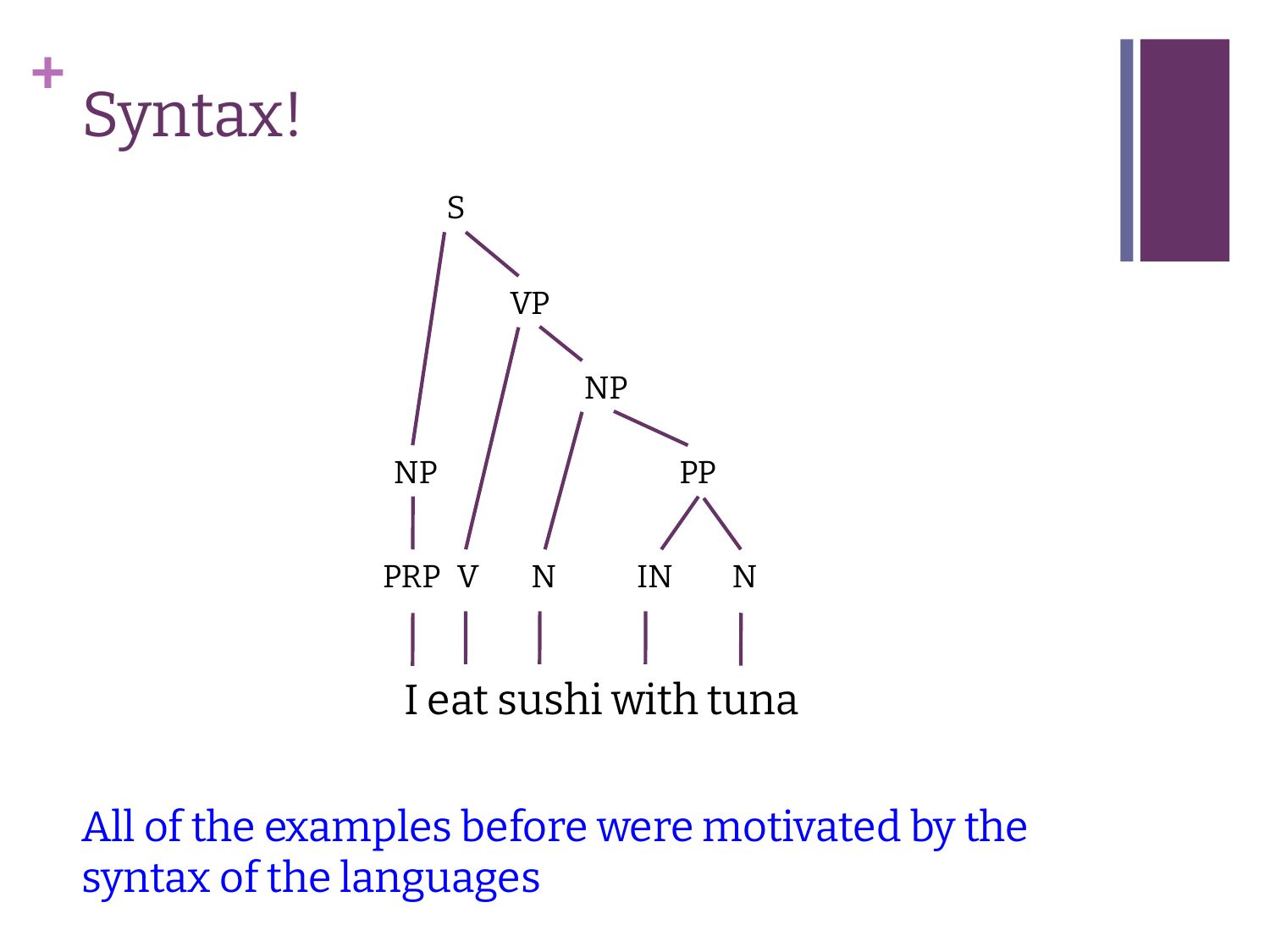

# Syntax!
S
VP
NP
NP
PP
PRP
V
N
IN
N
I eat sushi with tuna
All of the examples before were motivated by the syntax of the languages